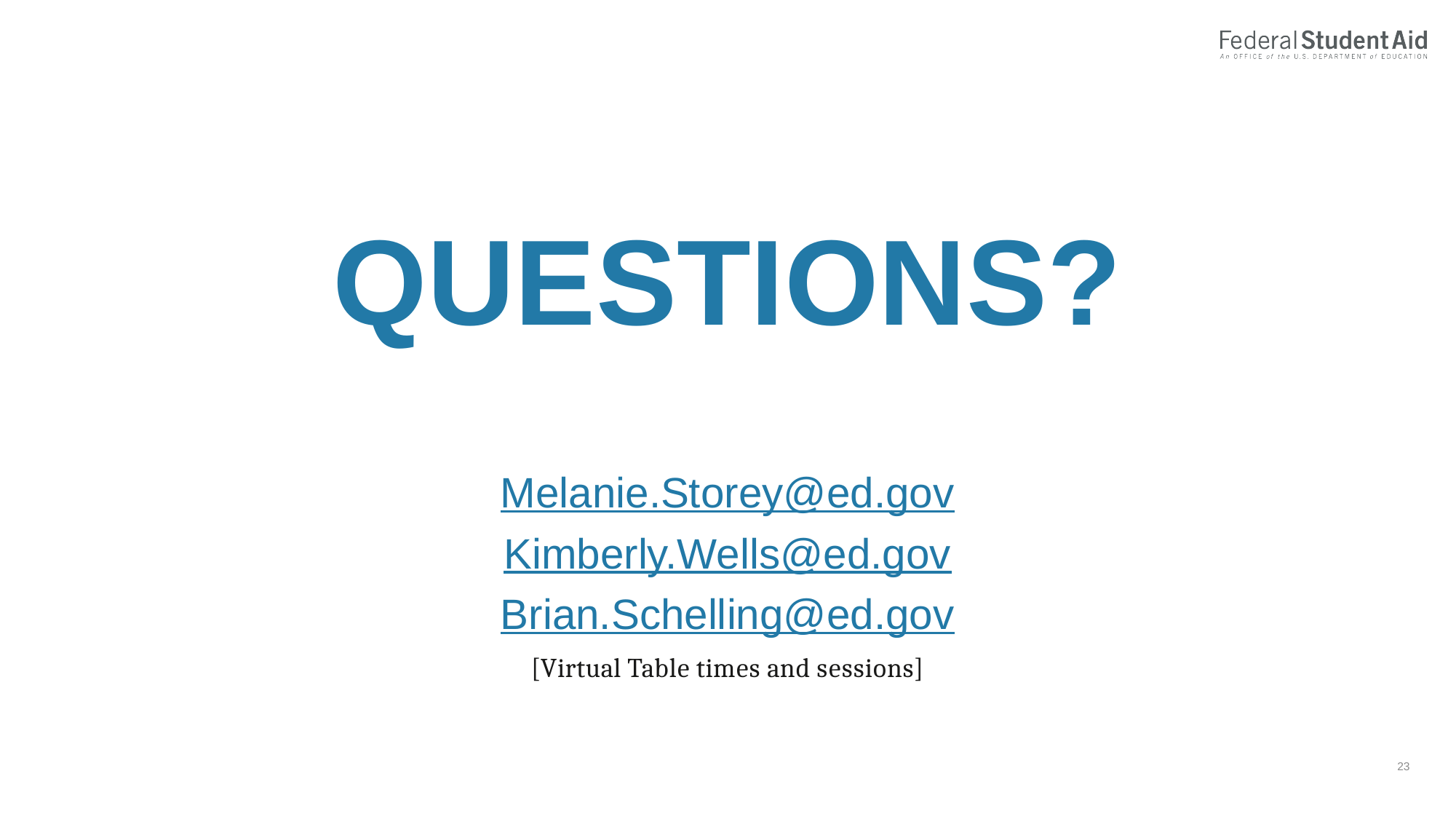

QUESTIONS?
Melanie.Storey@ed.gov
Kimberly.Wells@ed.gov
Brian.Schelling@ed.gov
[Virtual Table times and sessions]
23